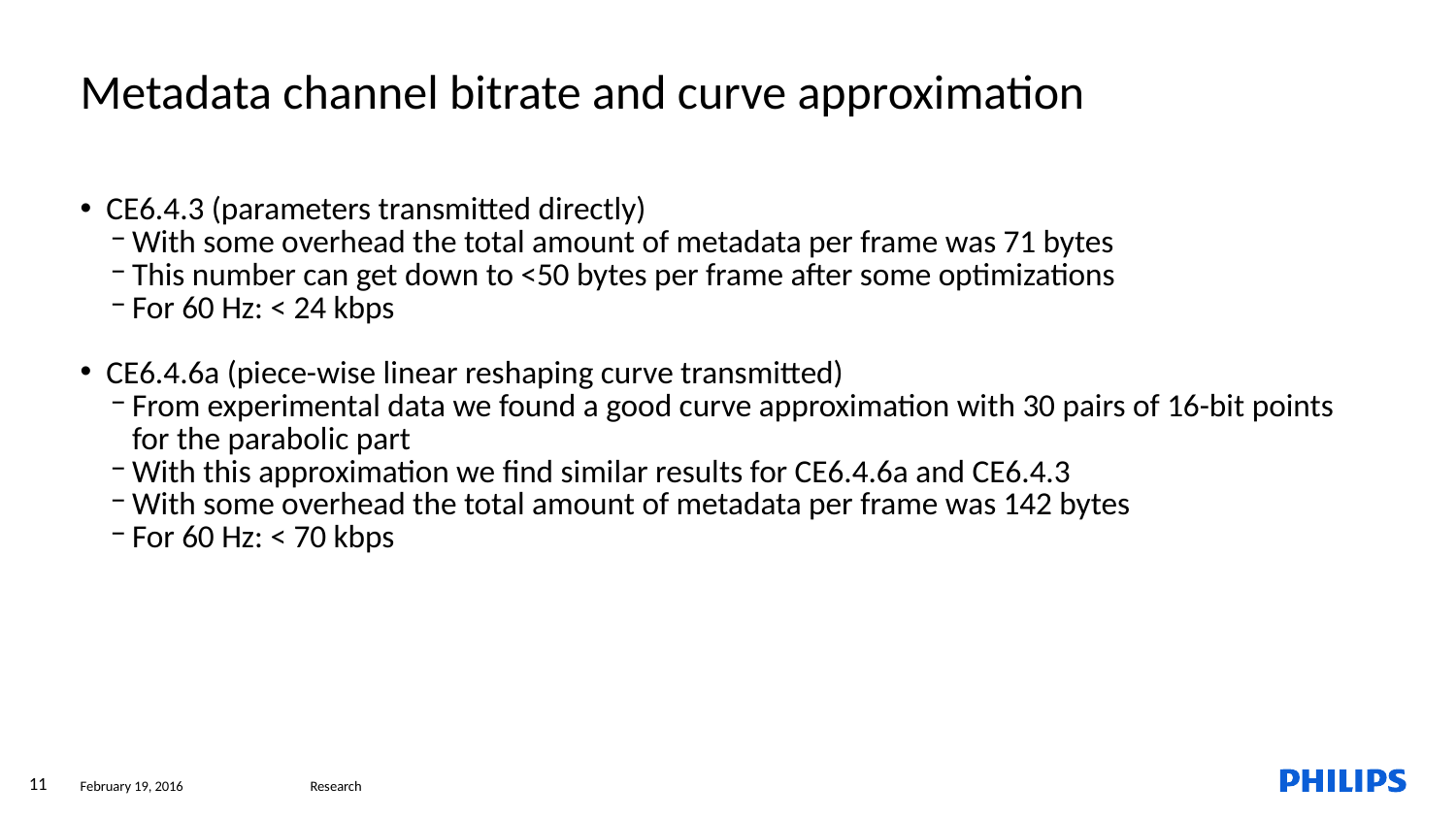

Metadata channel bitrate and curve approximation

CE6.4.3 (parameters transmitted directly)
With some overhead the total amount of metadata per frame was 71 bytes
This number can get down to <50 bytes per frame after some optimizations
For 60 Hz: < 24 kbps

CE6.4.6a (piece-wise linear reshaping curve transmitted)
From experimental data we found a good curve approximation with 30 pairs of 16-bit points for the parabolic part
With this approximation we find similar results for CE6.4.6a and CE6.4.3
With some overhead the total amount of metadata per frame was 142 bytes
For 60 Hz: < 70 kbps

11
February 19, 2016
Research